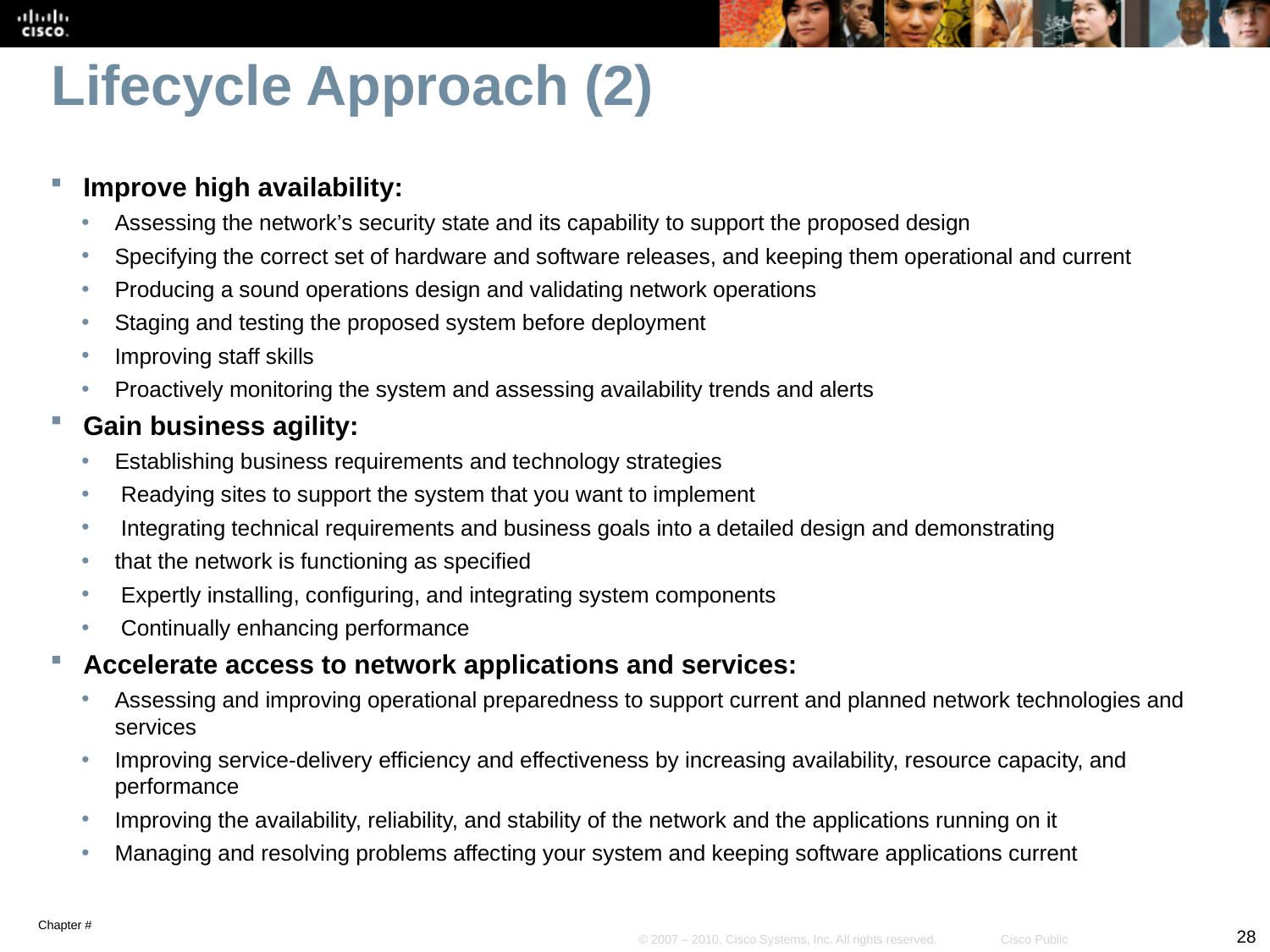

# Lifecycle Approach (2)
Improve high availability:
Assessing the network’s security state and its capability to support the proposed de­sign
Specifying the correct set of hardware and software releases, and keeping them opera­tional and current
Producing a sound operations design and validating network operations
Staging and testing the proposed system before deployment
Improving staff skills
Proactively monitoring the system and assessing availability trends and alerts
Gain business agility:
Establishing business requirements and technology strategies
 Readying sites to support the system that you want to implement
 Integrating technical requirements and business goals into a detailed design and demonstrating
that the network is functioning as specified
 Expertly installing, configuring, and integrating system components
 Continually enhancing performance
Accelerate access to network applications and services:
Assessing and improving operational preparedness to support current and planned network technologies and services
Improving service-delivery efficiency and effectiveness by increasing availability, resource capacity, and performance
Improving the availability, reliability, and stability of the network and the applications running on it
Managing and resolving problems affecting your system and keeping software applications current